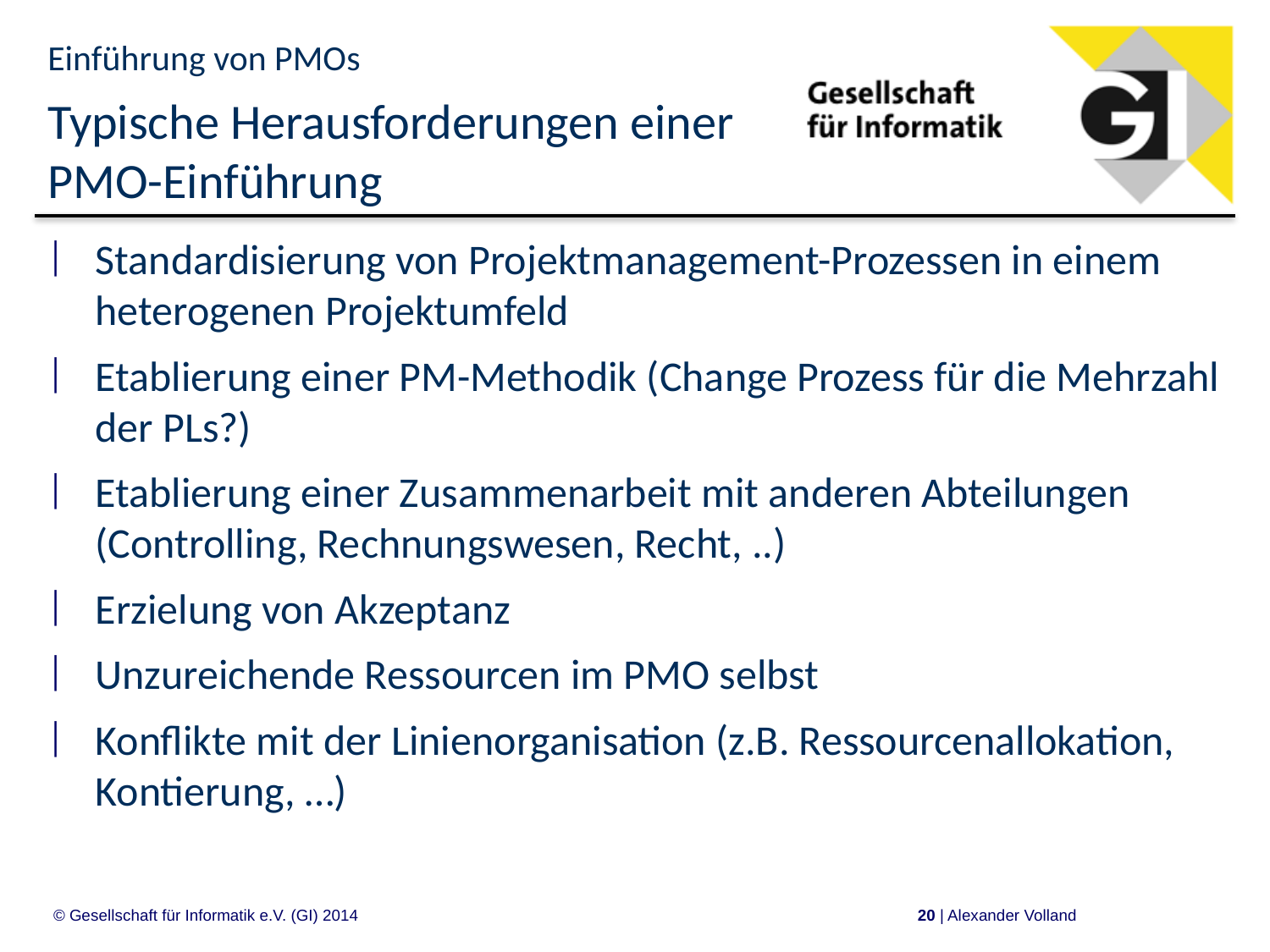

Einführung von PMOs
# Typische Herausforderungen einer PMO-Einführung
Standardisierung von Projektmanagement-Prozessen in einem heterogenen Projektumfeld
Etablierung einer PM-Methodik (Change Prozess für die Mehrzahl der PLs?)
Etablierung einer Zusammenarbeit mit anderen Abteilungen (Controlling, Rechnungswesen, Recht, ..)
Erzielung von Akzeptanz
Unzureichende Ressourcen im PMO selbst
Konflikte mit der Linienorganisation (z.B. Ressourcenallokation, Kontierung, …)
© Gesellschaft für Informatik e.V. (GI) 2014
20 | Alexander Volland